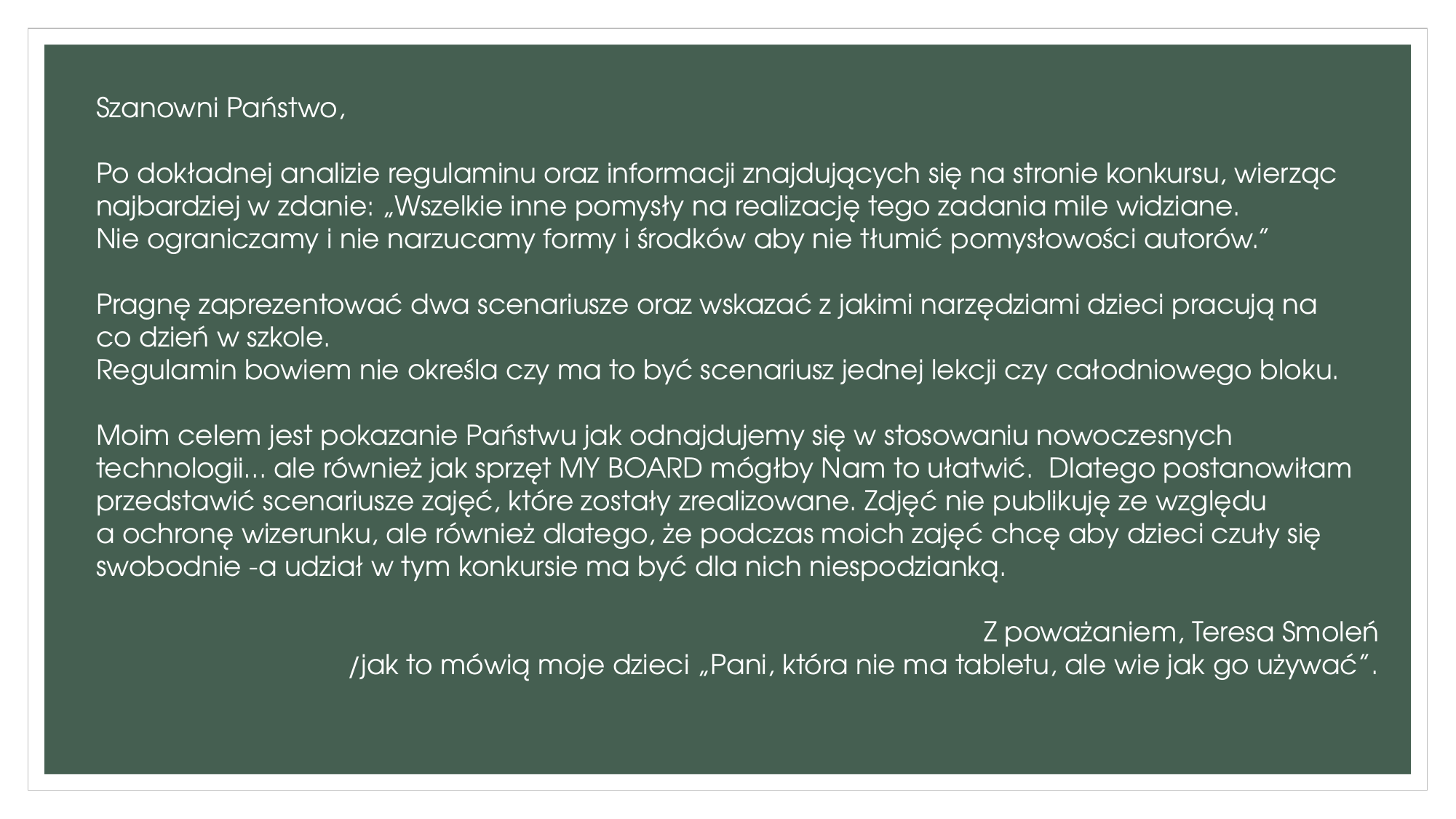

Szanowni Państwo,

Po dokładnej analizie regulaminu oraz informacji znajdujących się na stronie konkursu, wierząc najbardziej w zdanie: „Wszelkie inne pomysły na realizację tego zadania mile widziane.
Nie ograniczamy i nie narzucamy formy i środków aby nie tłumić pomysłowości autorów.”

Pragnę zaprezentować dwa scenariusze oraz wskazać z jakimi narzędziami dzieci pracują na
co dzień w szkole.
Regulamin bowiem nie określa czy ma to być scenariusz jednej lekcji czy całodniowego bloku.

Moim celem jest pokazanie Państwu jak odnajdujemy się w stosowaniu nowoczesnych technologii… ale również jak sprzęt MY BOARD mógłby Nam to ułatwić.  Dlatego postanowiłam przedstawić scenariusze zajęć, które zostały zrealizowane. Zdjęć nie publikuję ze względu
a ochronę wizerunku, ale również dlatego, że podczas moich zajęć chcę aby dzieci czuły się swobodnie -a udział w tym konkursie ma być dla nich niespodzianką.

Z poważaniem, Teresa Smoleń
/jak to mówią moje dzieci „Pani, która nie ma tabletu, ale wie jak go używać”.